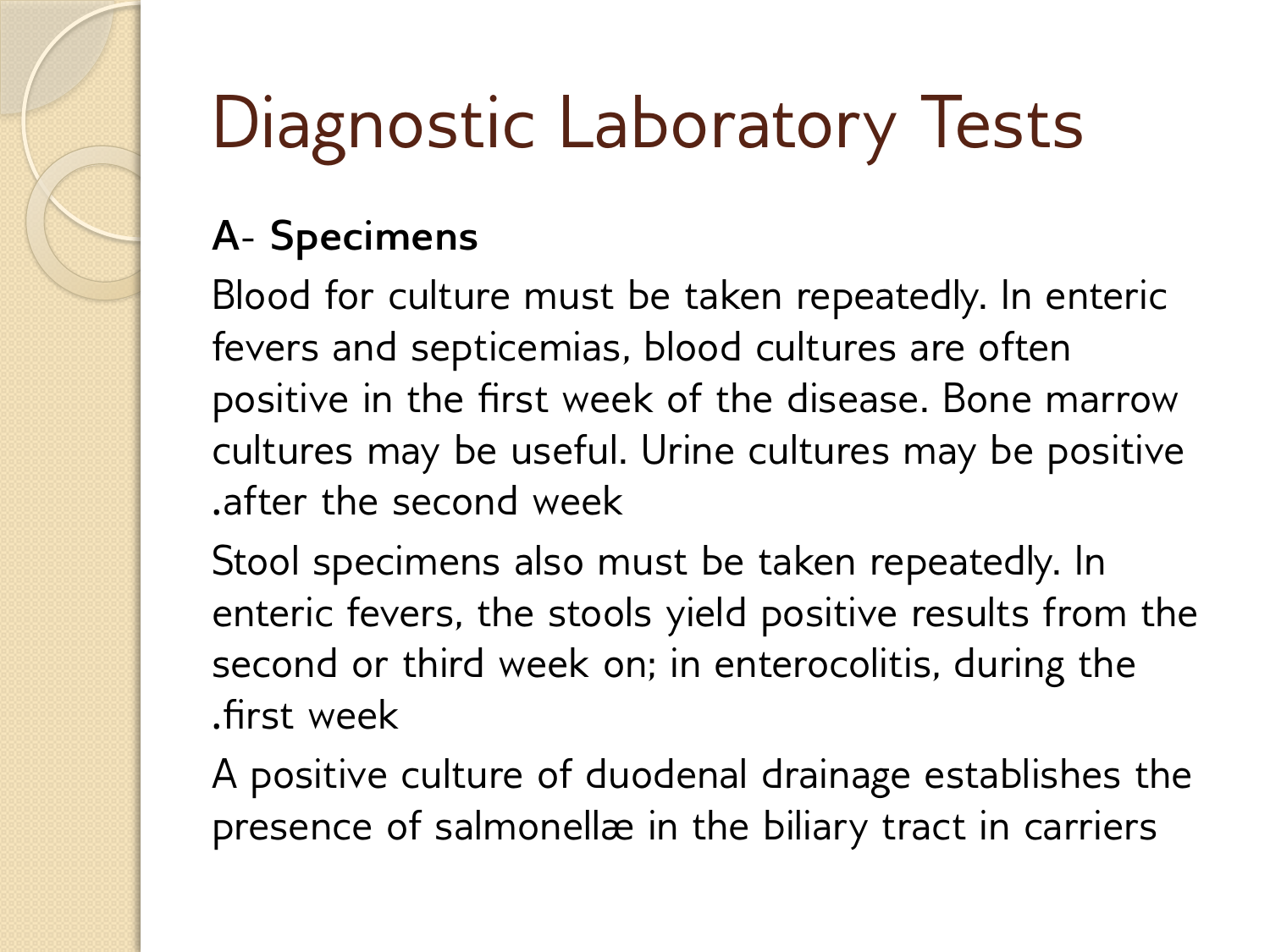

# Diagnostic Laboratory Tests
 A- Specimens
Blood for culture must be taken repeatedly. In enteric fevers and septicemias, blood cultures are often positive in the first week of the disease. Bone marrow cultures may be useful. Urine cultures may be positive after the second week.
Stool specimens also must be taken repeatedly. In enteric fevers, the stools yield positive results from the second or third week on; in enterocolitis, during the first week.
A positive culture of duodenal drainage establishes the presence of salmonellae in the biliary tract in carriers